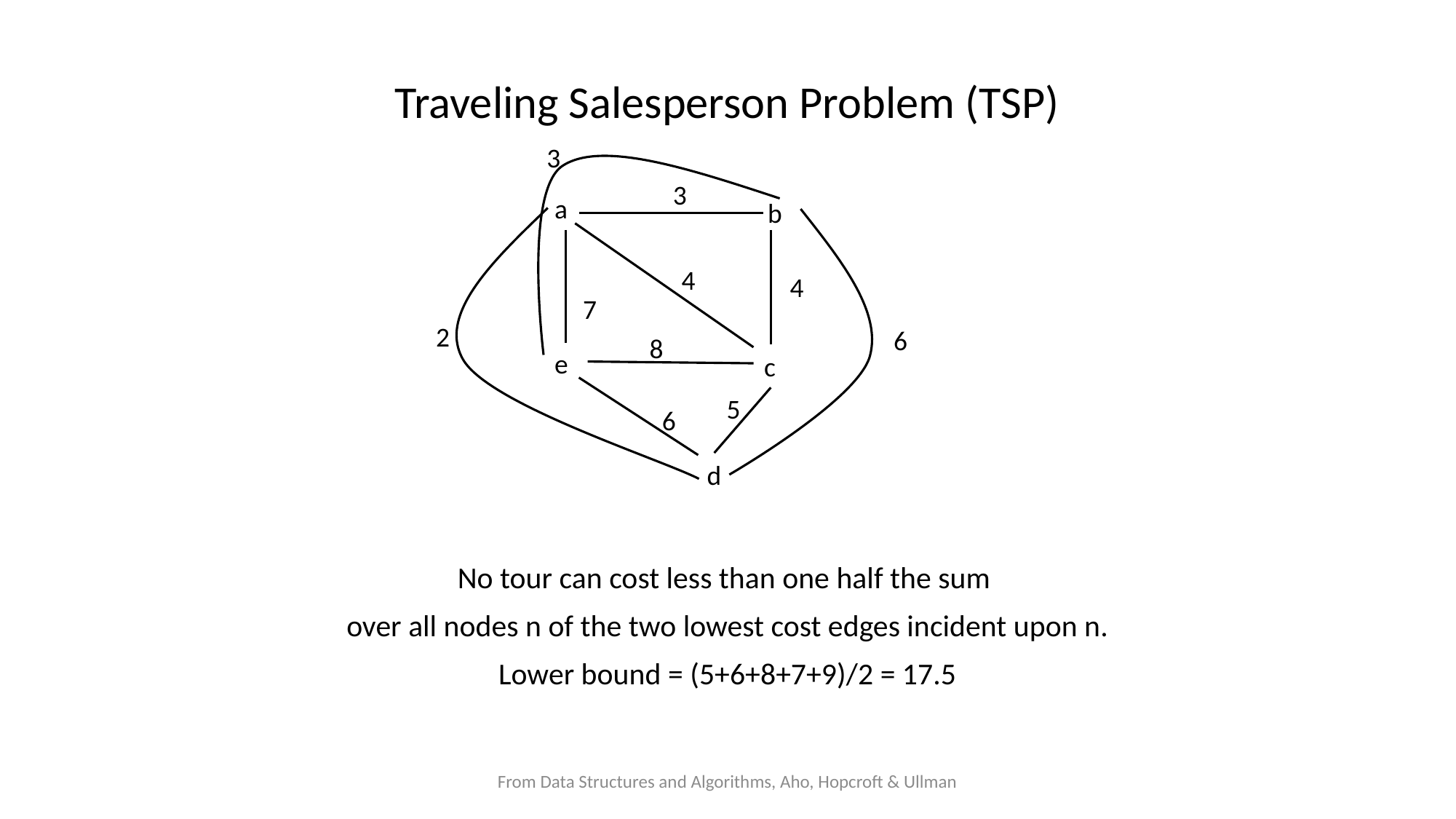

Traveling Salesperson Problem (TSP)
#
3

3
a
b

4
4
7
2
6
8
e
c
5
6
d
No tour can cost less than one half the sum
over all nodes n of the two lowest cost edges incident upon n.
Lower bound = (5+6+8+7+9)/2 = 17.5
From Data Structures and Algorithms, Aho, Hopcroft & Ullman